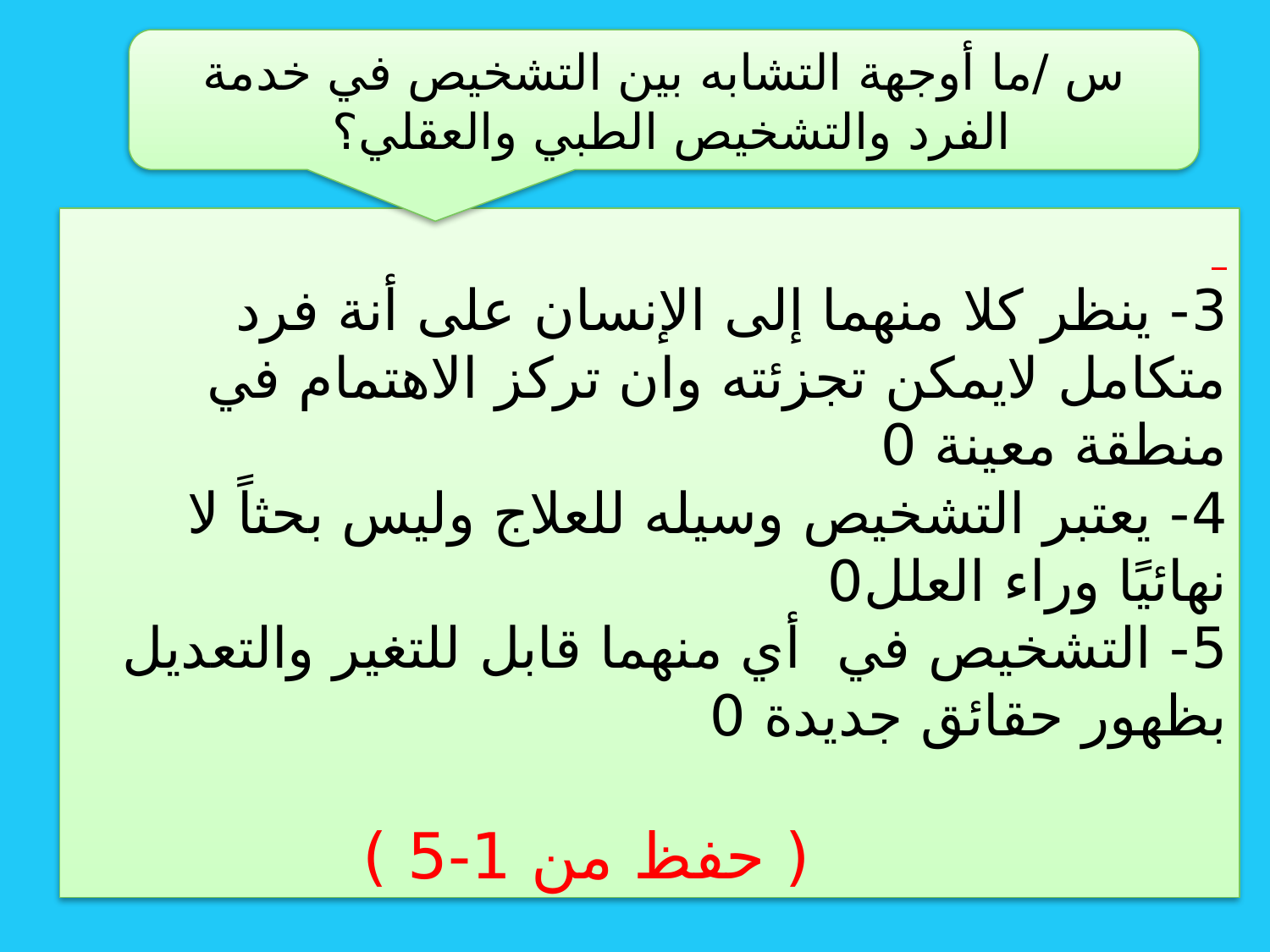

س /ما أوجهة التشابه بين التشخيص في خدمة الفرد والتشخيص الطبي والعقلي؟

3- ينظر كلا منهما إلى الإنسان على أنة فرد  متكامل لايمكن تجزئته وان تركز الاهتمام في منطقة معينة 0
4- يعتبر التشخيص وسيله للعلاج وليس بحثاً لا نهائيًا وراء العلل0
5- التشخيص في  أي منهما قابل للتغير والتعديل بظهور حقائق جديدة 0

       ( حفظ من 1-5 )